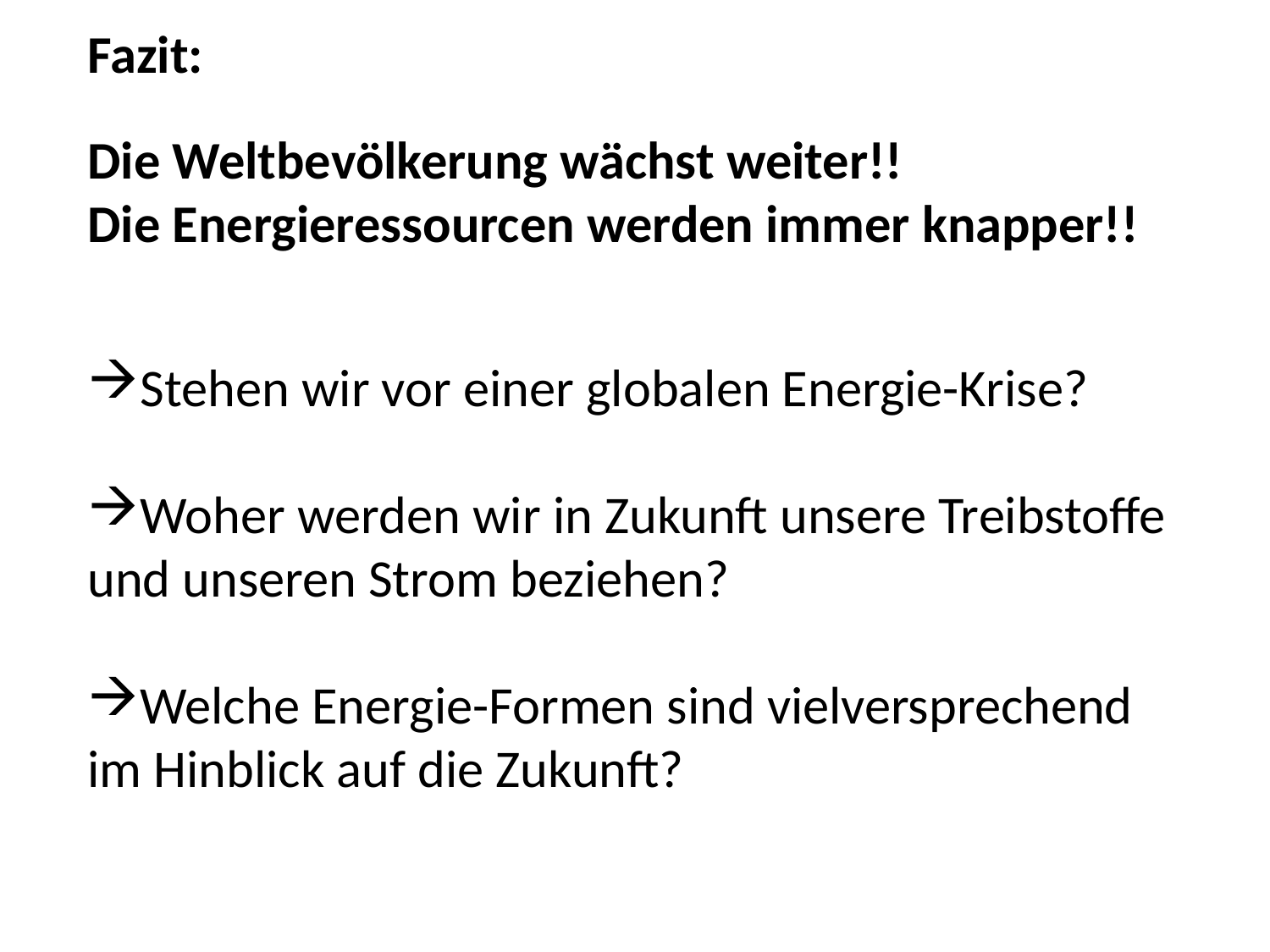

Fazit:

Die Weltbevölkerung wächst weiter!!
Die Energieressourcen werden immer knapper!!

Stehen wir vor einer globalen Energie-Krise?

Woher werden wir in Zukunft unsere Treibstoffe und unseren Strom beziehen?

Welche Energie-Formen sind vielversprechend im Hinblick auf die Zukunft?